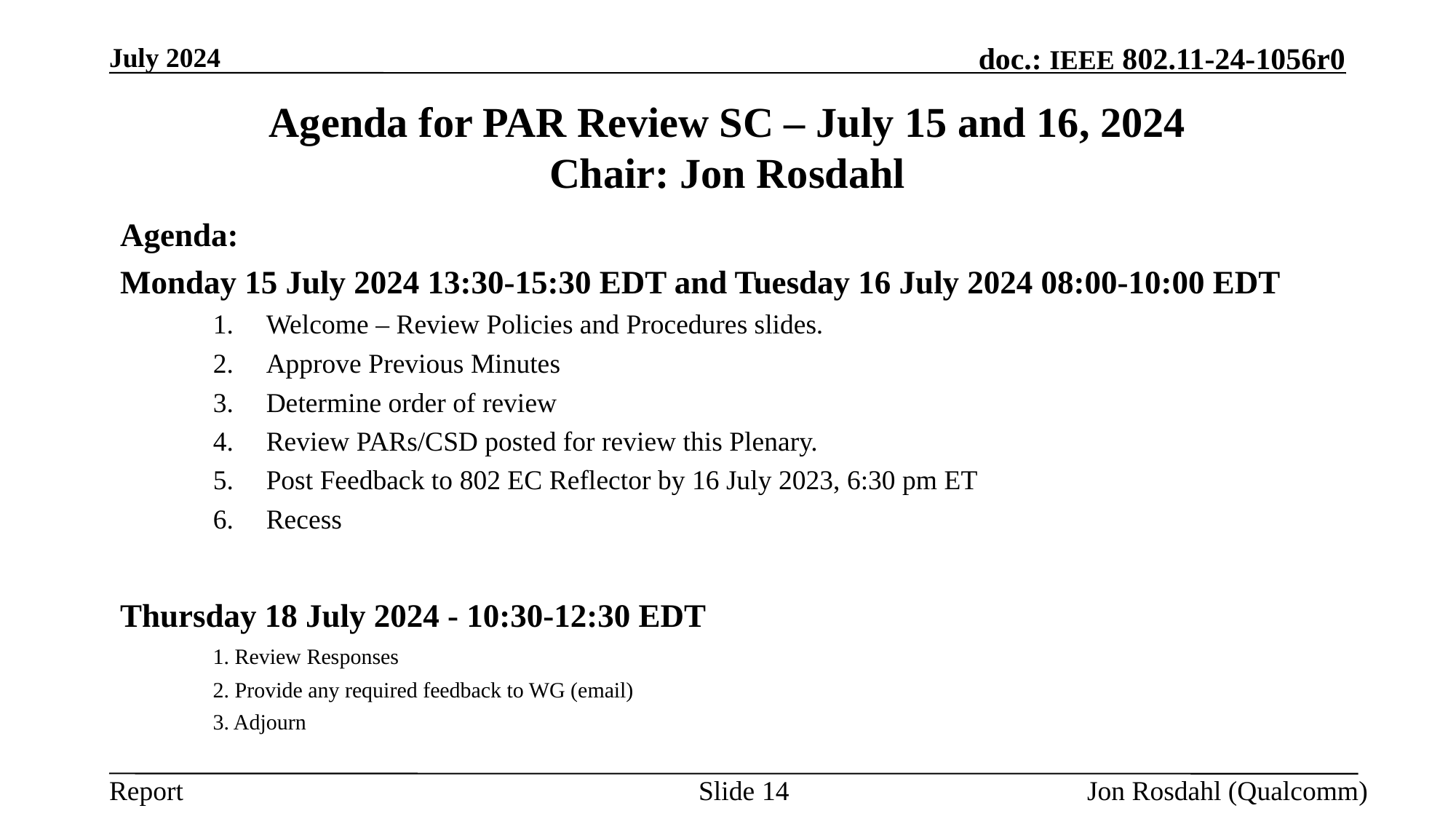

July 2024
# Agenda for PAR Review SC – July 15 and 16, 2024 Chair: Jon Rosdahl
Draft Agenda:
Agenda:
Monday 15 July 2024 13:30-15:30 EDT and Tuesday 16 July 2024 08:00-10:00 EDT
Welcome – Review Policies and Procedures slides.
Approve Previous Minutes
Determine order of review
Review PARs/CSD posted for review this Plenary.
Post Feedback to 802 EC Reflector by 16 July 2023, 6:30 pm ET
Recess

Thursday 18 July 2024 - 10:30-12:30 EDT
	1. Review Responses
	2. Provide any required feedback to WG (email)
	3. Adjourn
Slide 14
Jon Rosdahl (Qualcomm)